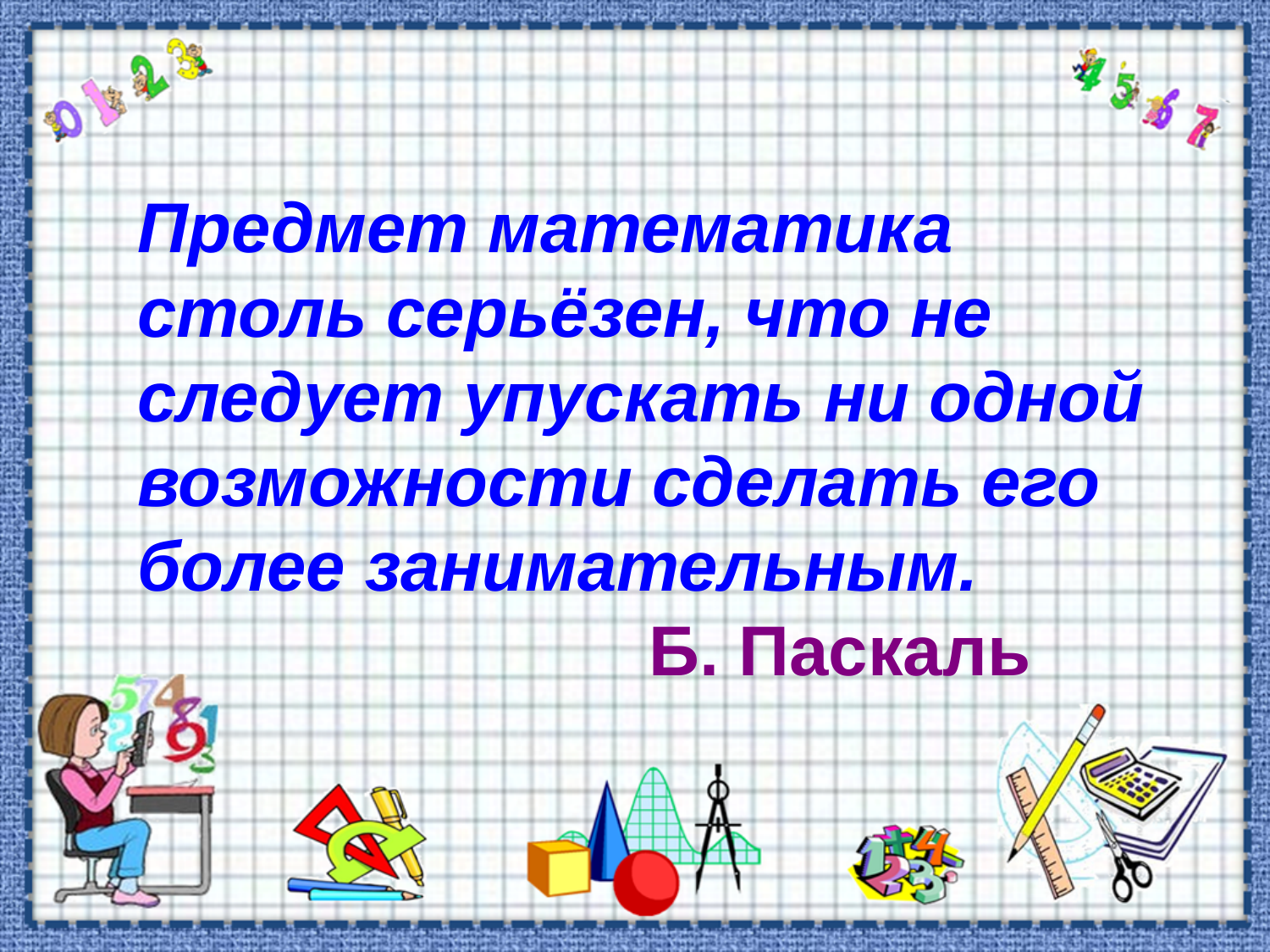

Предмет математика столь серьёзен, что не следует упускать ни одной возможности сделать его более занимательным.
                          Б. Паскаль